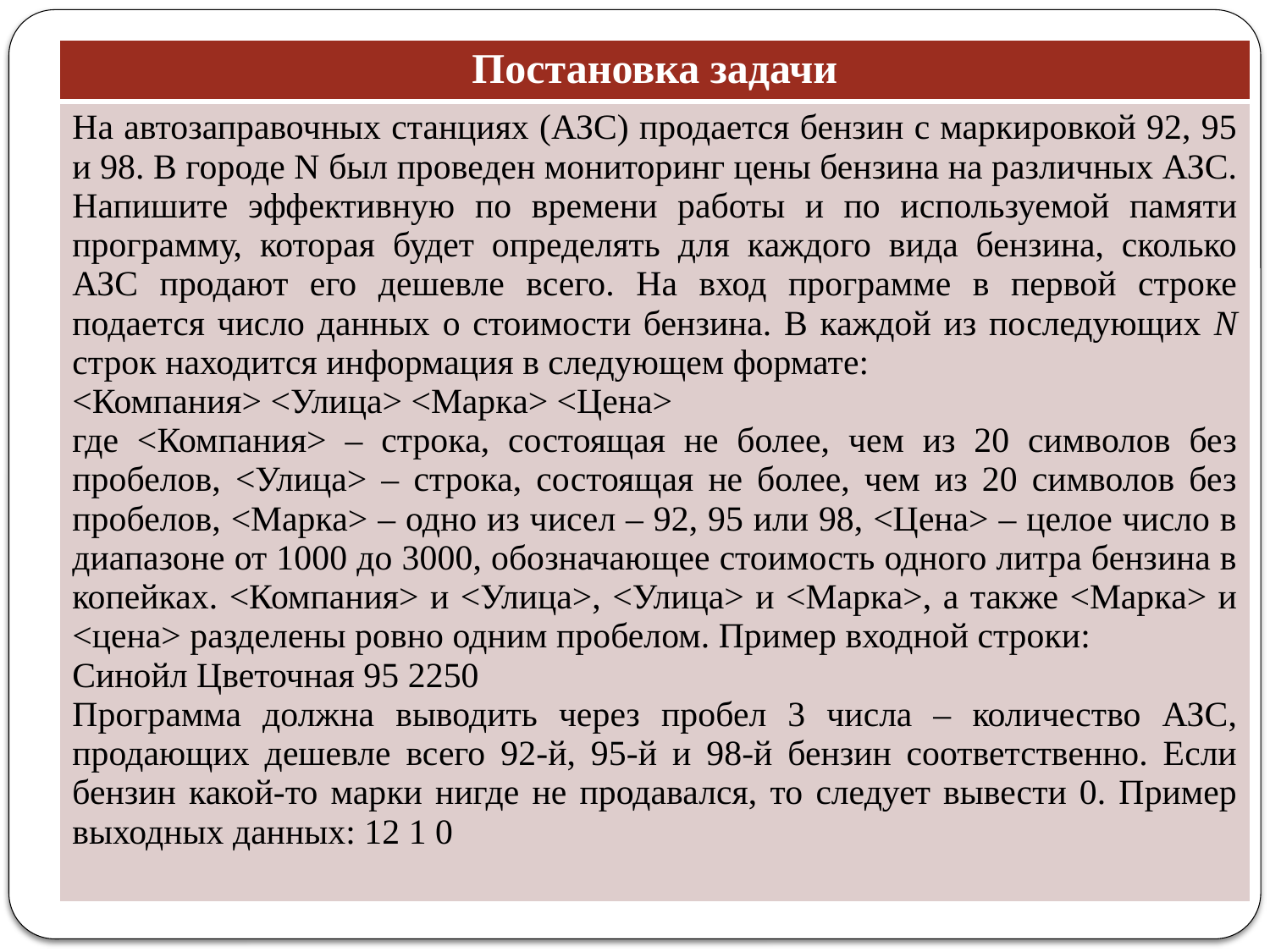

| Постановка задачи |
| --- |
| На автозаправочных станциях (АЗС) продается бензин с маркировкой 92, 95 и 98. В городе N был проведен мониторинг цены бензина на различных АЗС. Напишите эффективную по времени работы и по используемой памяти программу, которая будет определять для каждого вида бензина, сколько АЗС продают его дешевле всего. На вход программе в первой строке подается число данных о стоимости бензина. В каждой из последующих N строк находится информация в следующем формате: <Компания> <Улица> <Марка> <Цена> где <Компания> – строка, состоящая не более, чем из 20 символов без пробелов, <Улица> – строка, состоящая не более, чем из 20 символов без пробелов, <Марка> – одно из чисел – 92, 95 или 98, <Цена> – целое число в диапазоне от 1000 до 3000, обозначающее стоимость одного литра бензина в копейках. <Компания> и <Улица>, <Улица> и <Марка>, а также <Марка> и <цена> разделены ровно одним пробелом. Пример входной строки: Синойл Цветочная 95 2250 Программа должна выводить через пробел 3 числа – количество АЗС, продающих дешевле всего 92-й, 95-й и 98-й бензин соответственно. Если бензин какой-то марки нигде не продавался, то следует вывести 0. Пример выходных данных: 12 1 0 |